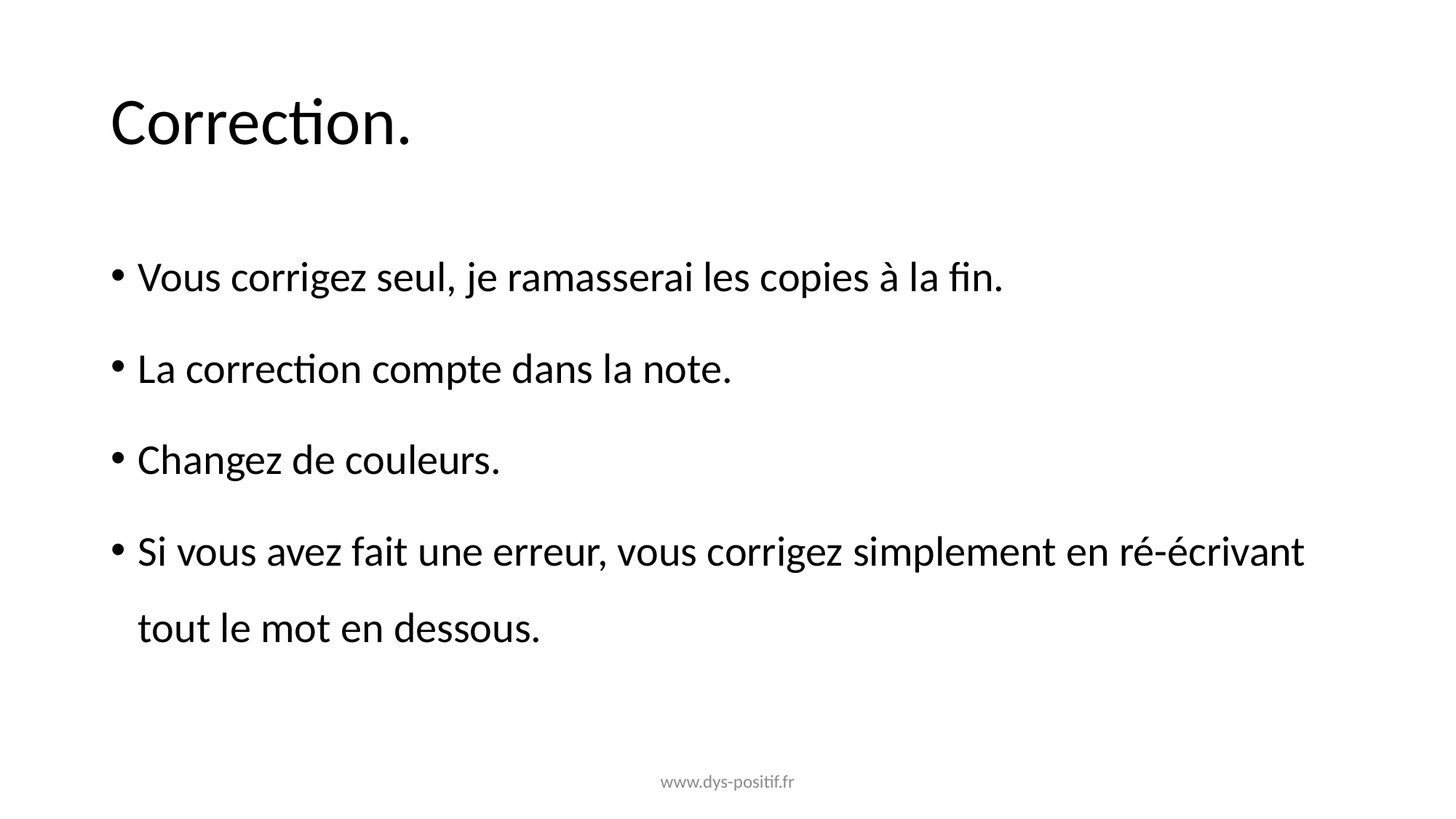

# Correction.
Vous corrigez seul, je ramasserai les copies à la fin.
La correction compte dans la note.
Changez de couleurs.
Si vous avez fait une erreur, vous corrigez simplement en ré-écrivant tout le mot en dessous.

www.dys-positif.fr